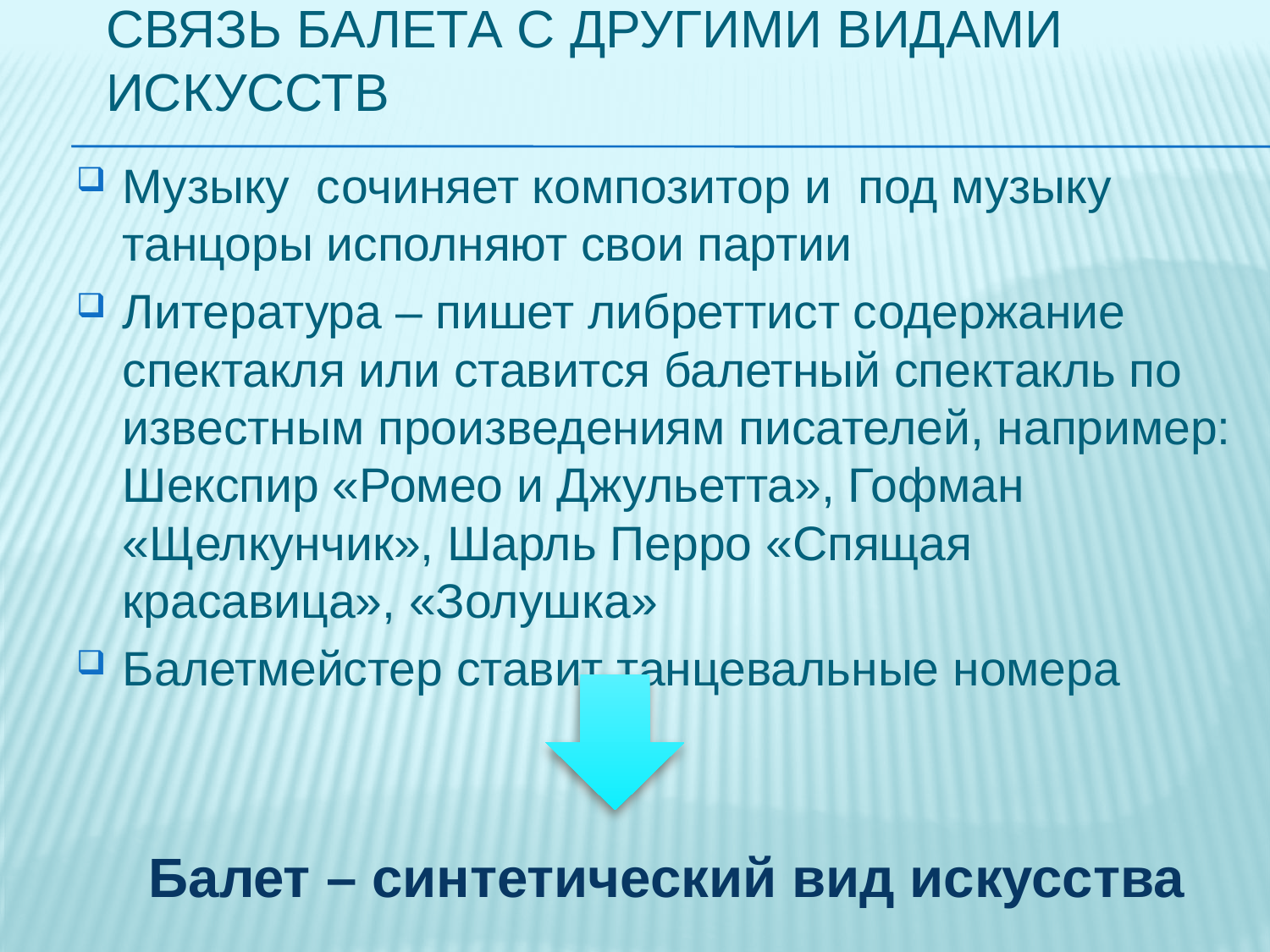

# Связь балета с другими видами искусств
Музыку  сочиняет композитор и  под музыку танцоры исполняют свои партии
Литература – пишет либреттист содержание спектакля или ставится балетный спектакль по известным произведениям писателей, например: Шекспир «Ромео и Джульетта», Гофман «Щелкунчик», Шарль Перро «Спящая красавица», «Золушка»
Балетмейстер ставит танцевальные номера

Балет – синтетический вид искусства